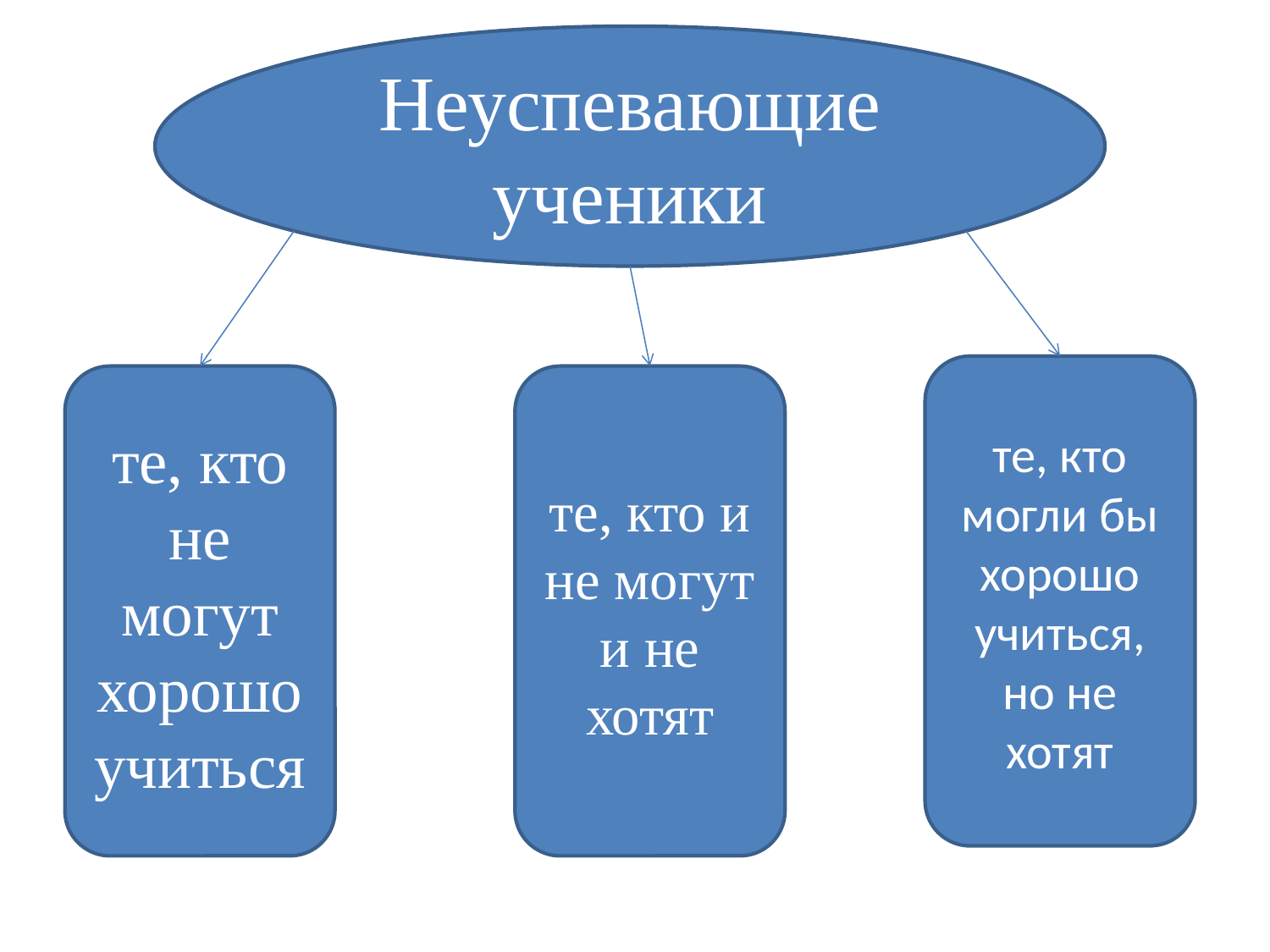

Неуспевающие ученики
те, кто могли бы хорошо учиться, но не хотят
те, кто не могут хорошо учиться
те, кто и не могут и не хотят